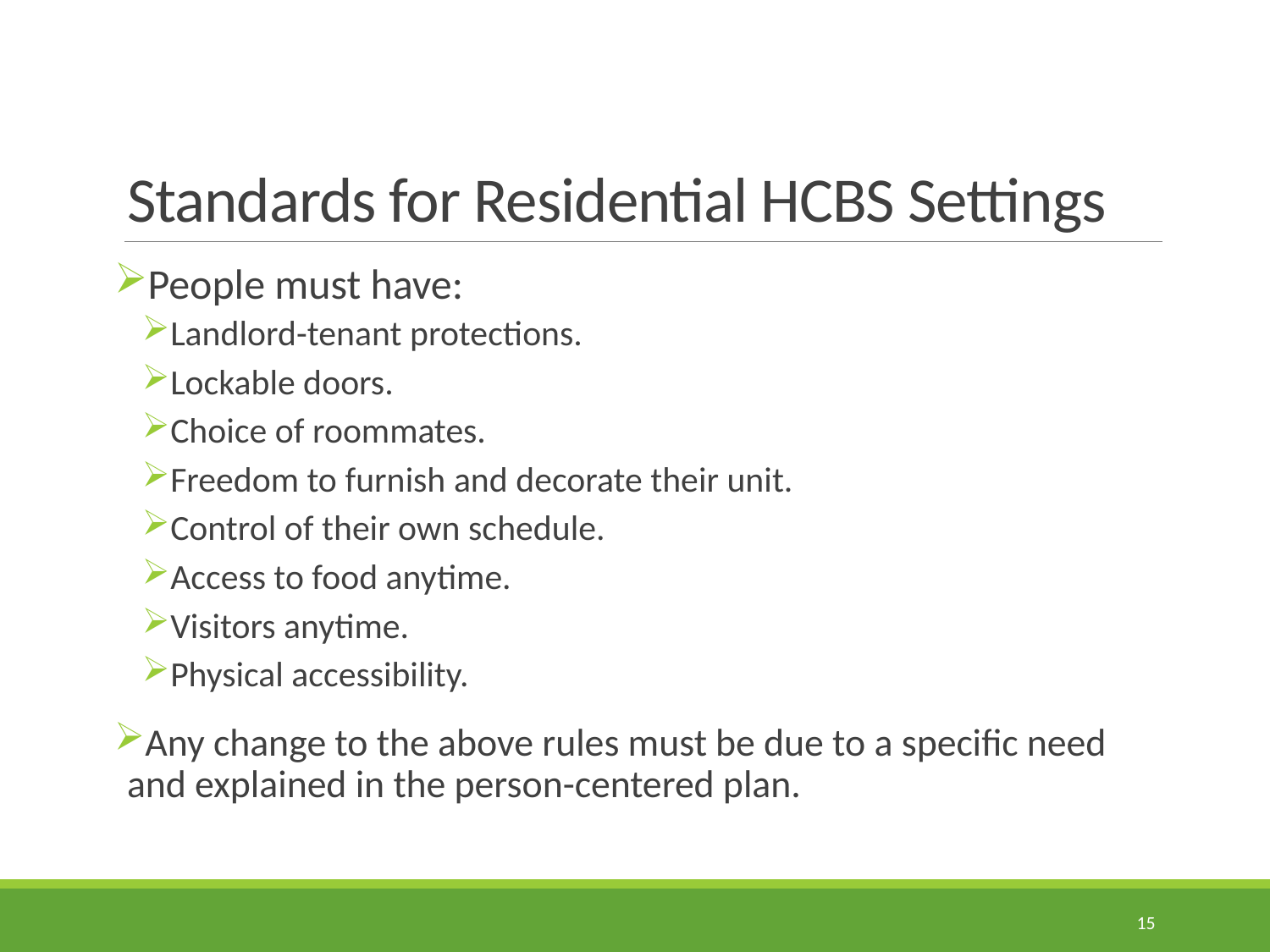

# Standards for Residential HCBS Settings
People must have:
Landlord-tenant protections.
Lockable doors.
Choice of roommates.
Freedom to furnish and decorate their unit.
Control of their own schedule.
Access to food anytime.
Visitors anytime.
Physical accessibility.
Any change to the above rules must be due to a specific need and explained in the person-centered plan.

15